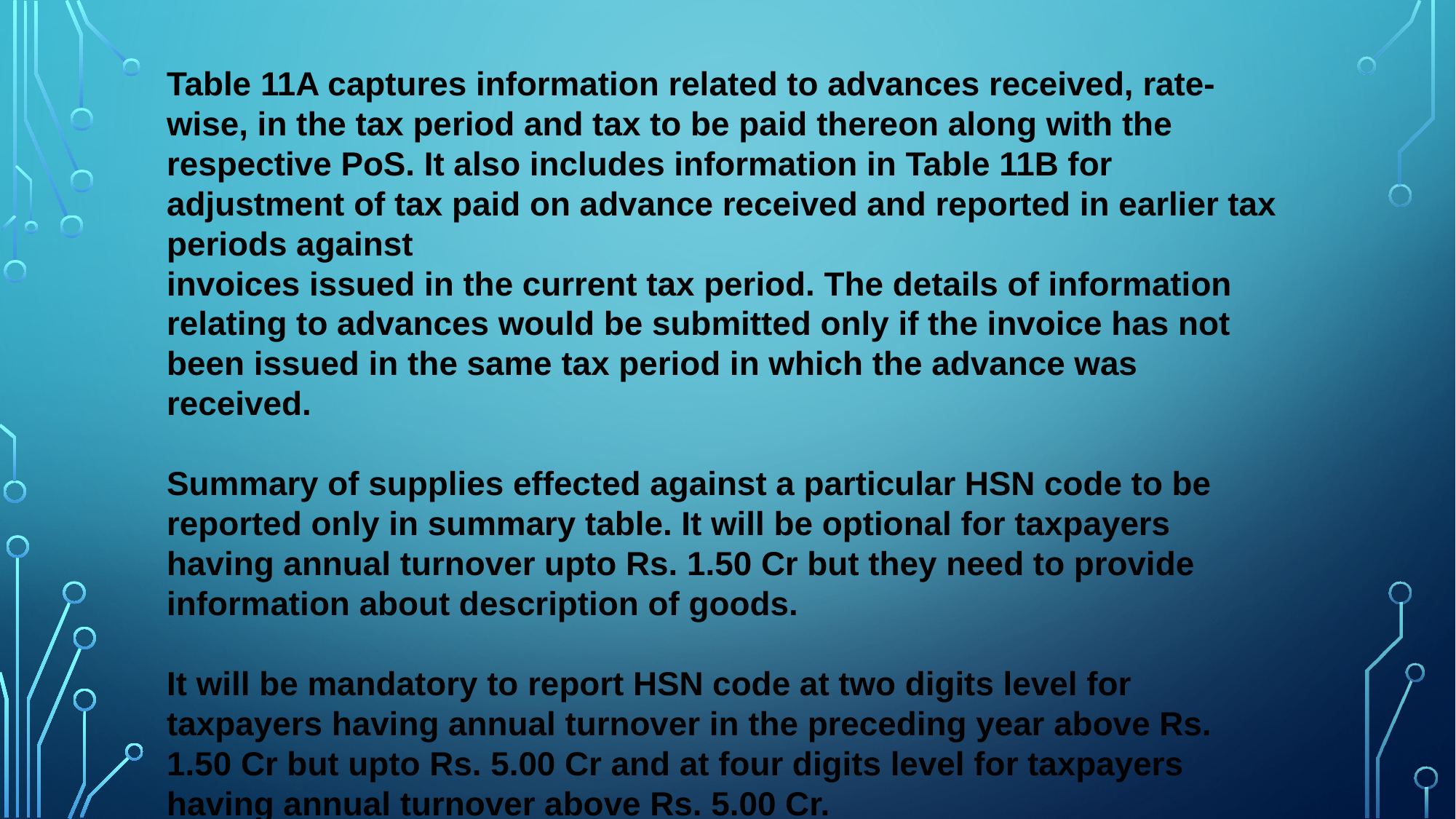

Table 11A captures information related to advances received, rate-wise, in the tax period and tax to be paid thereon along with the respective PoS. It also includes information in Table 11B for adjustment of tax paid on advance received and reported in earlier tax periods against
invoices issued in the current tax period. The details of information relating to advances would be submitted only if the invoice has not been issued in the same tax period in which the advance was received.

Summary of supplies effected against a particular HSN code to be reported only in summary table. It will be optional for taxpayers having annual turnover upto Rs. 1.50 Cr but they need to provide information about description of goods.

It will be mandatory to report HSN code at two digits level for taxpayers having annual turnover in the preceding year above Rs. 1.50 Cr but upto Rs. 5.00 Cr and at four digits level for taxpayers having annual turnover above Rs. 5.00 Cr.